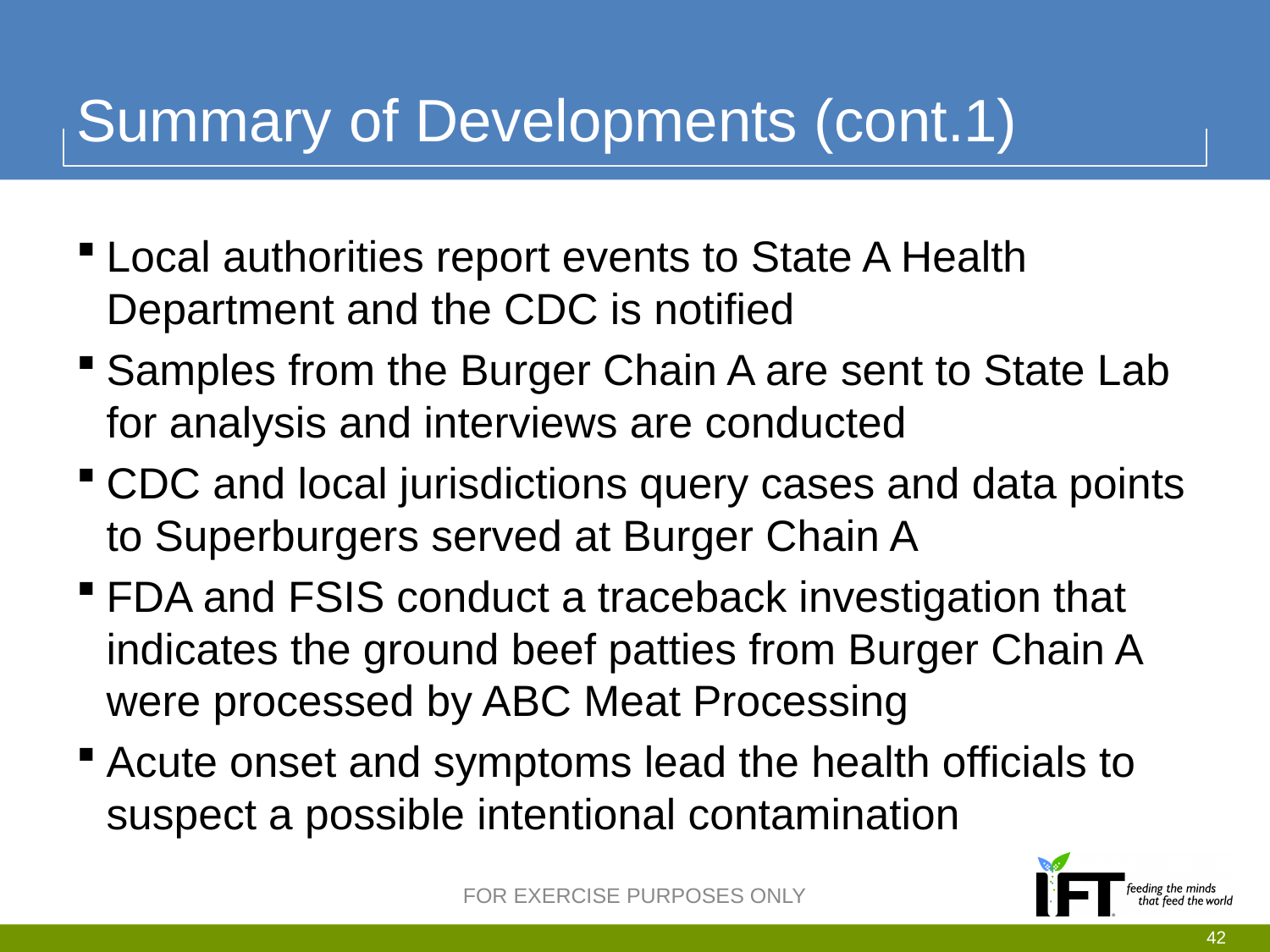

# Summary of Developments (cont.1)
Local authorities report events to State A Health Department and the CDC is notified
Samples from the Burger Chain A are sent to State Lab for analysis and interviews are conducted
CDC and local jurisdictions query cases and data points to Superburgers served at Burger Chain A
FDA and FSIS conduct a traceback investigation that indicates the ground beef patties from Burger Chain A were processed by ABC Meat Processing
Acute onset and symptoms lead the health officials to suspect a possible intentional contamination
FOR EXERCISE PURPOSES ONLY